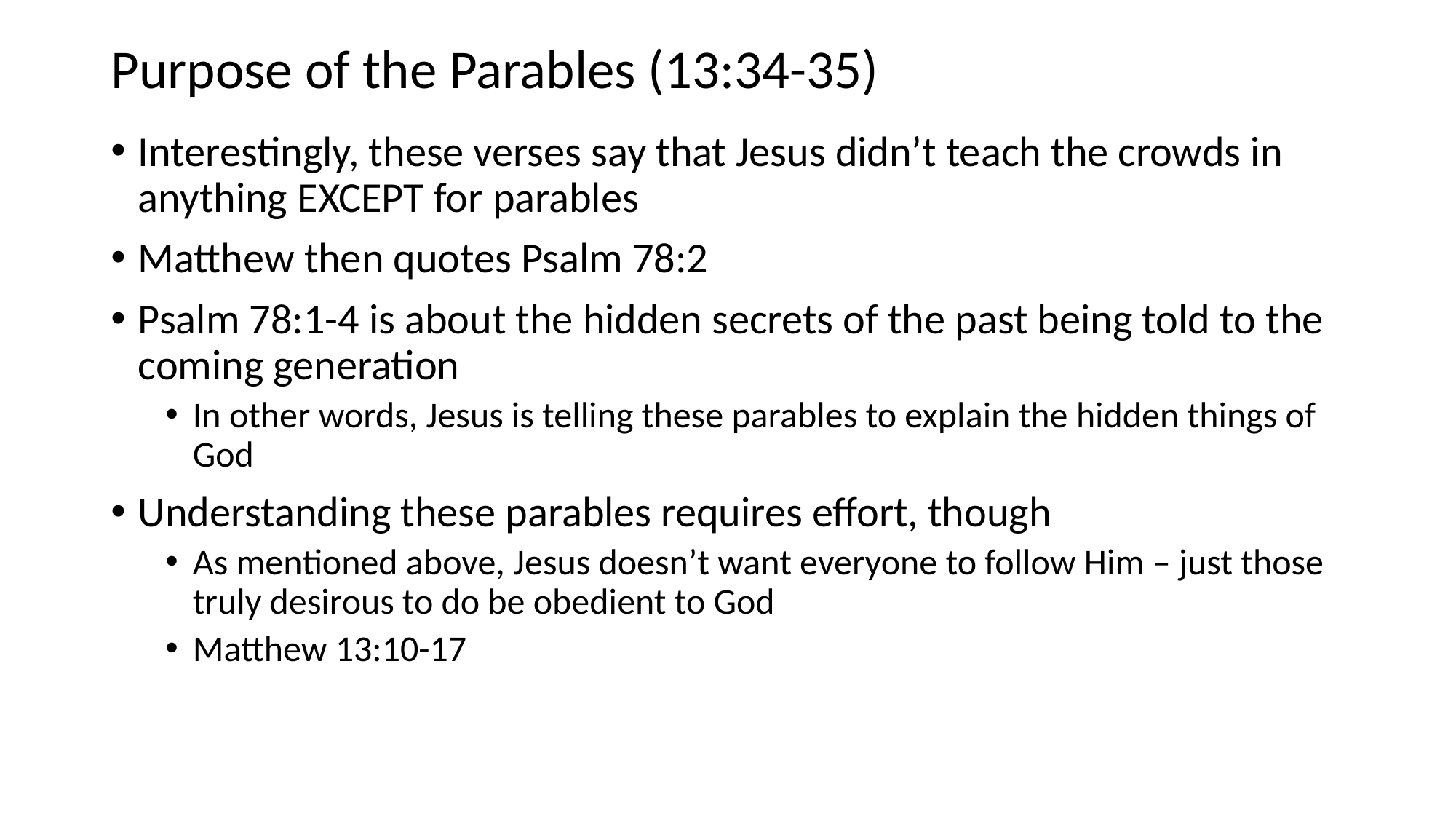

# Purpose of the Parables (13:34-35)
Interestingly, these verses say that Jesus didn’t teach the crowds in anything EXCEPT for parables
Matthew then quotes Psalm 78:2
Psalm 78:1-4 is about the hidden secrets of the past being told to the coming generation
In other words, Jesus is telling these parables to explain the hidden things of God
Understanding these parables requires effort, though
As mentioned above, Jesus doesn’t want everyone to follow Him – just those truly desirous to do be obedient to God
Matthew 13:10-17